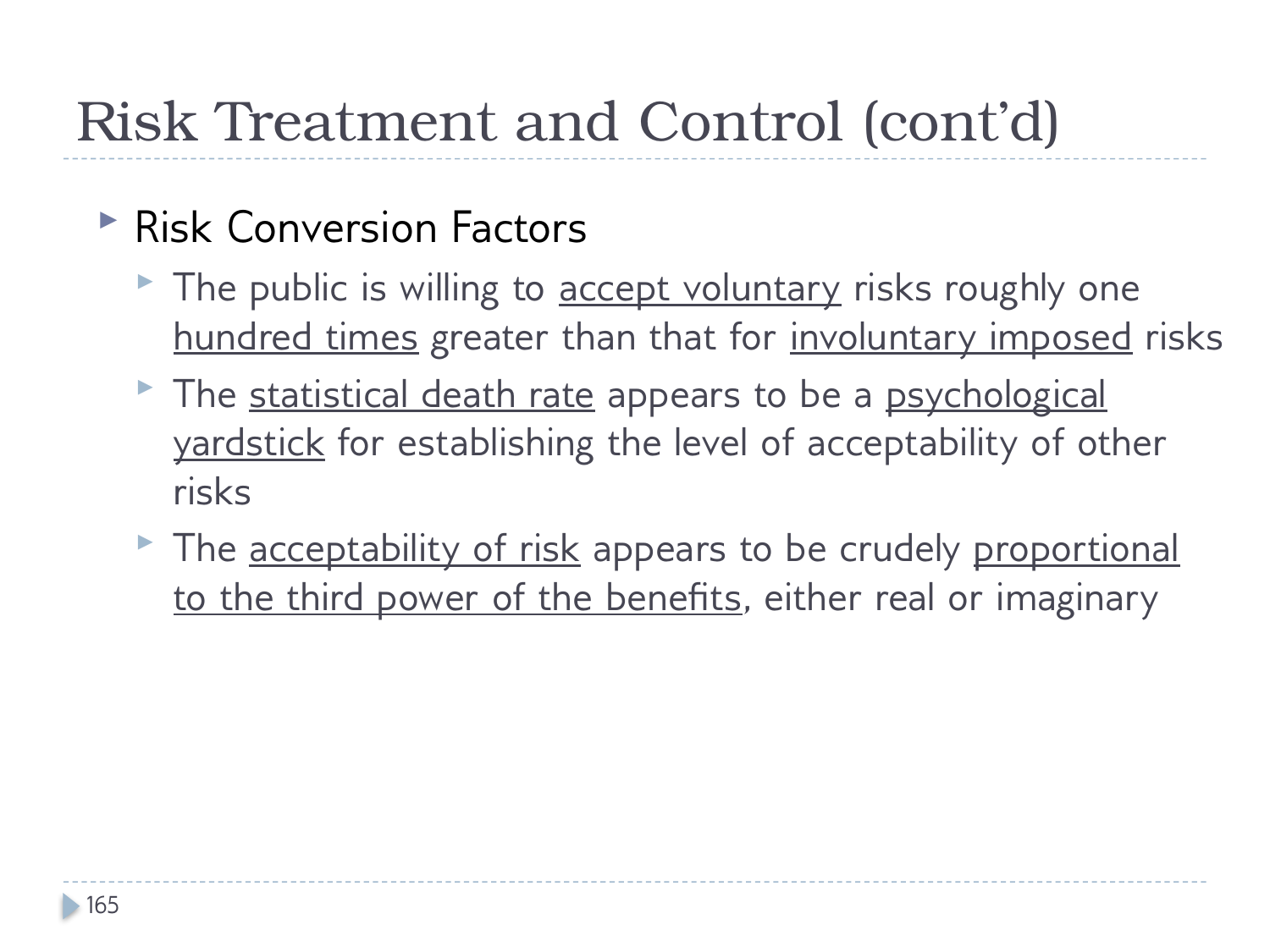

# Risk Treatment and Control (cont’d)
Risk Conversion Factors
The public is willing to accept voluntary risks roughly one hundred times greater than that for involuntary imposed risks
The statistical death rate appears to be a psychological yardstick for establishing the level of acceptability of other risks
The acceptability of risk appears to be crudely proportional to the third power of the benefits, either real or imaginary
165